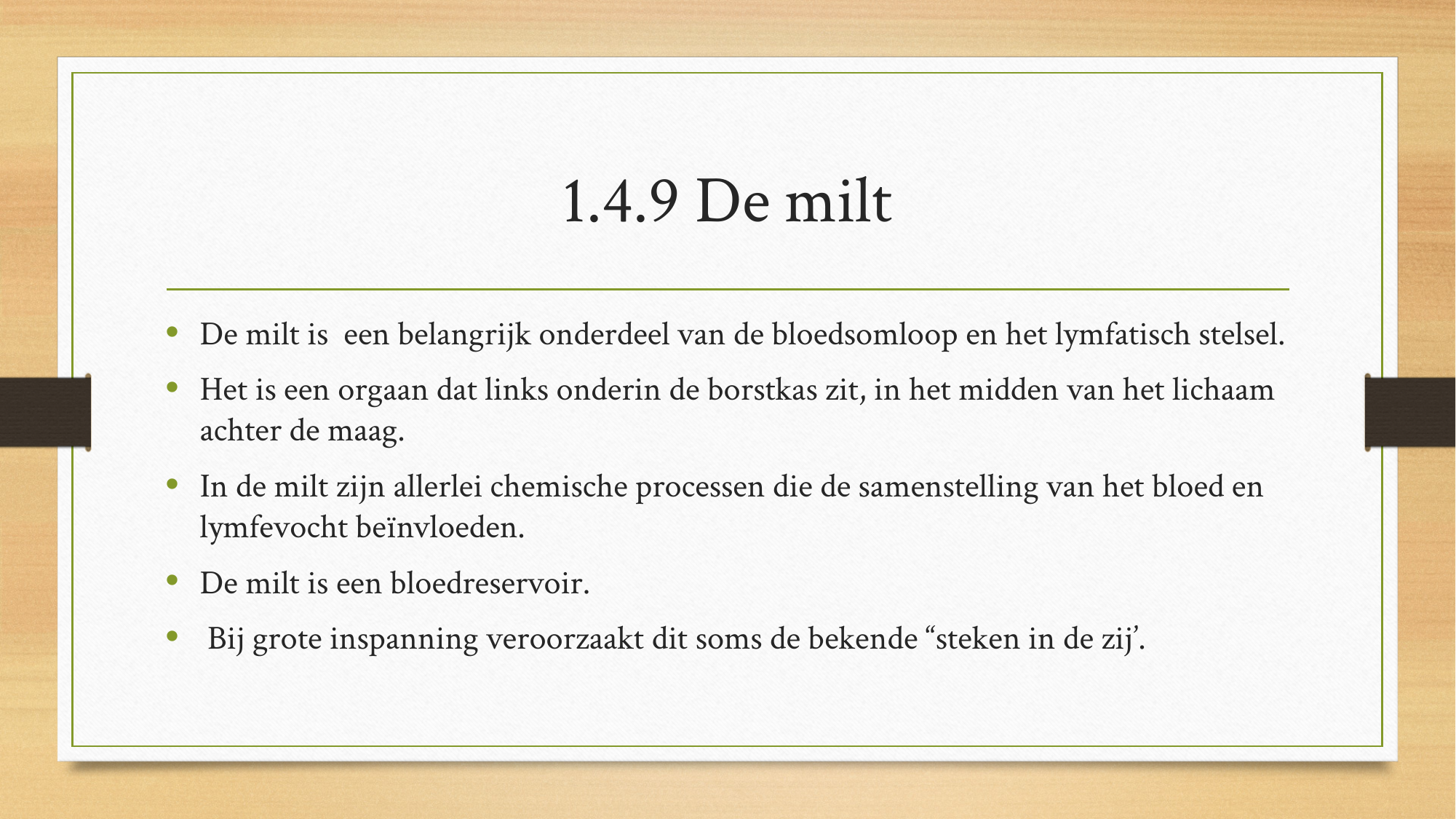

# 1.4.9 De milt
De milt is  een belangrijk onderdeel van de bloedsomloop en het lymfatisch stelsel.
Het is een orgaan dat links onderin de borstkas zit, in het midden van het lichaam achter de maag.
In de milt zijn allerlei chemische processen die de samenstelling van het bloed en lymfevocht beïnvloeden.
De milt is een bloedreservoir.
 Bij grote inspanning veroorzaakt dit soms de bekende “steken in de zij’.